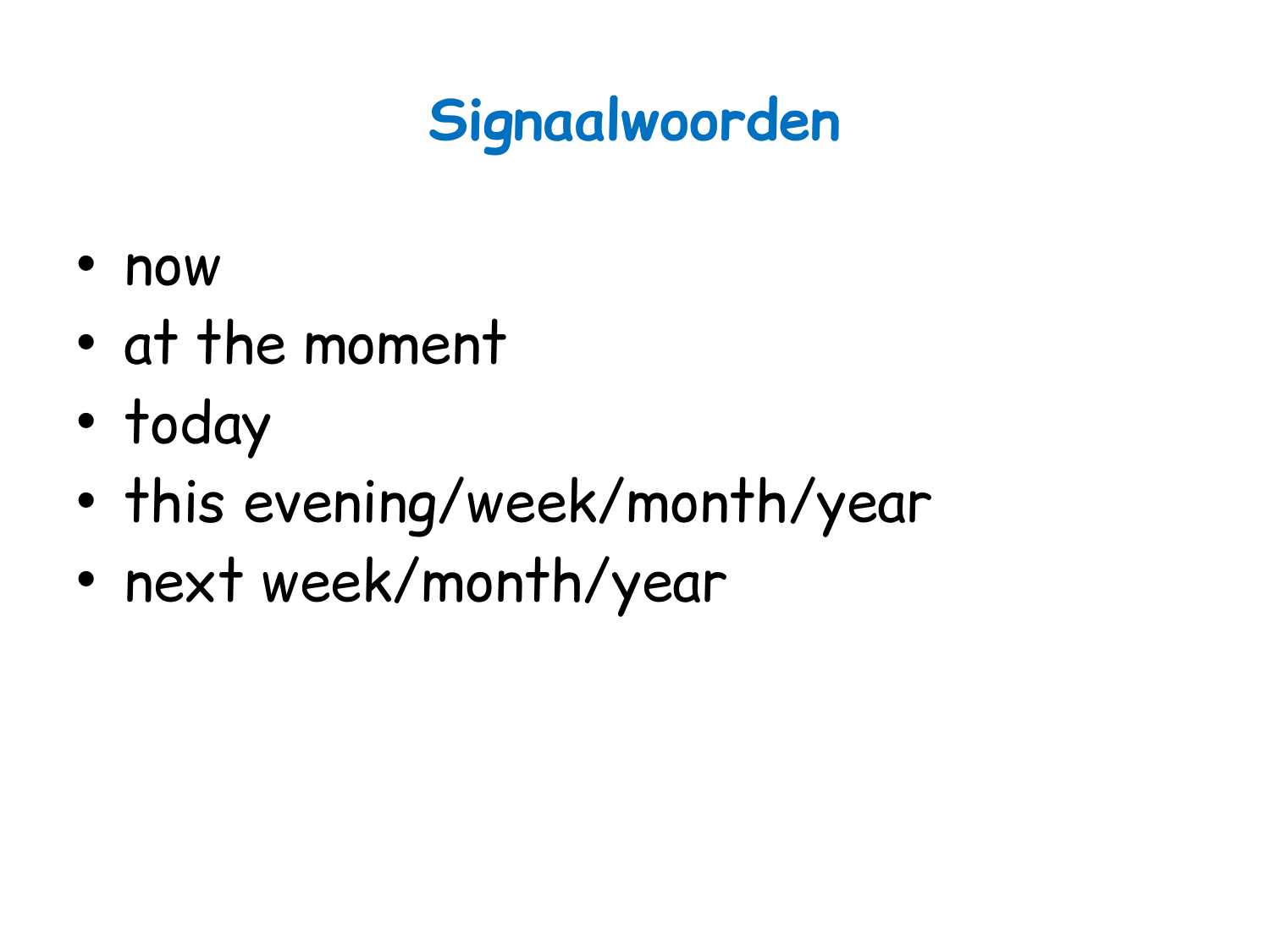

# Signaalwoorden
now
at the moment
today
this evening/week/month/year
next week/month/year